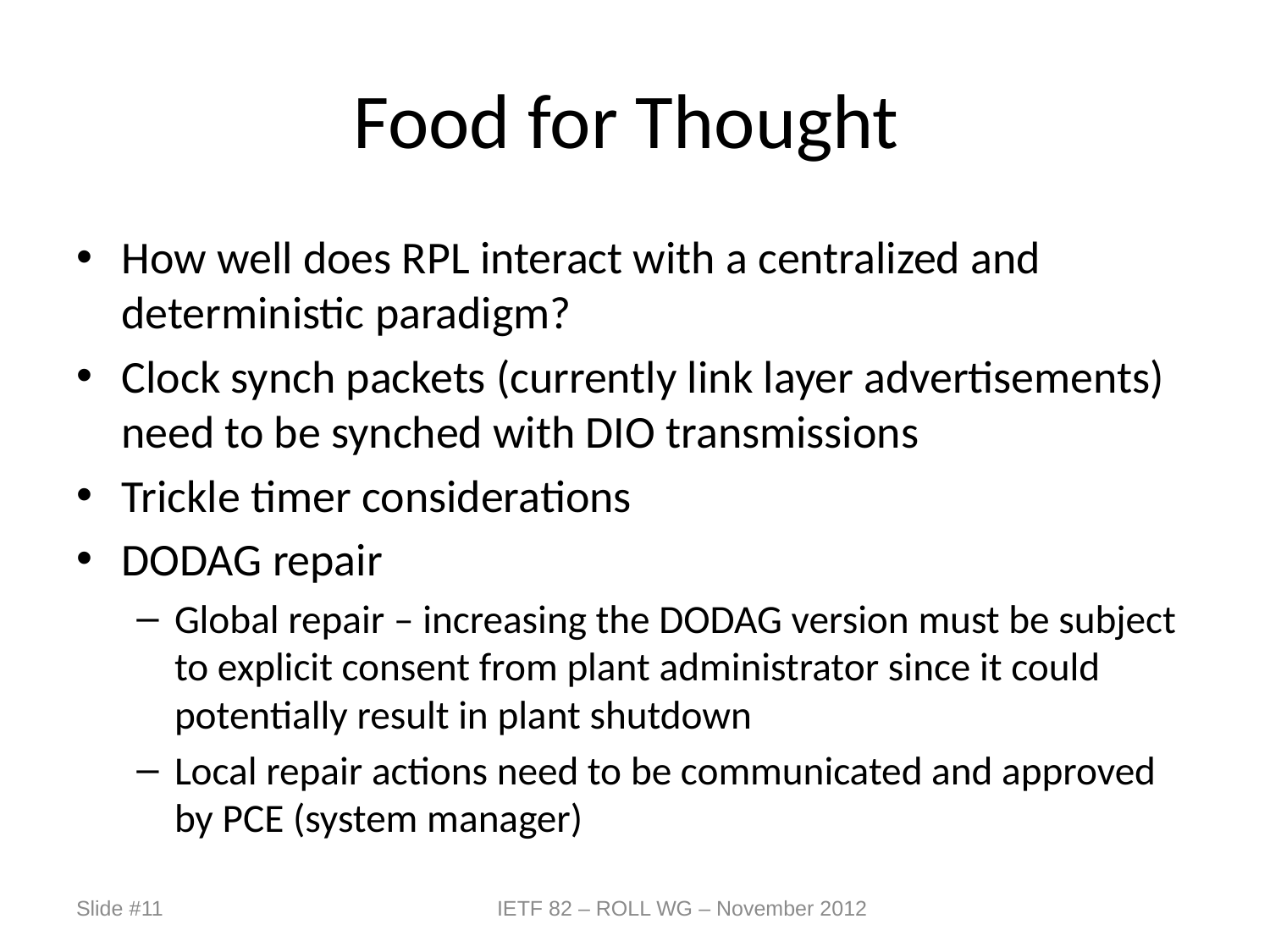

# Food for Thought
How well does RPL interact with a centralized and deterministic paradigm?
Clock synch packets (currently link layer advertisements) need to be synched with DIO transmissions
Trickle timer considerations
DODAG repair
Global repair – increasing the DODAG version must be subject to explicit consent from plant administrator since it could potentially result in plant shutdown
Local repair actions need to be communicated and approved by PCE (system manager)

Slide #11
IETF 82 – ROLL WG – November 2012